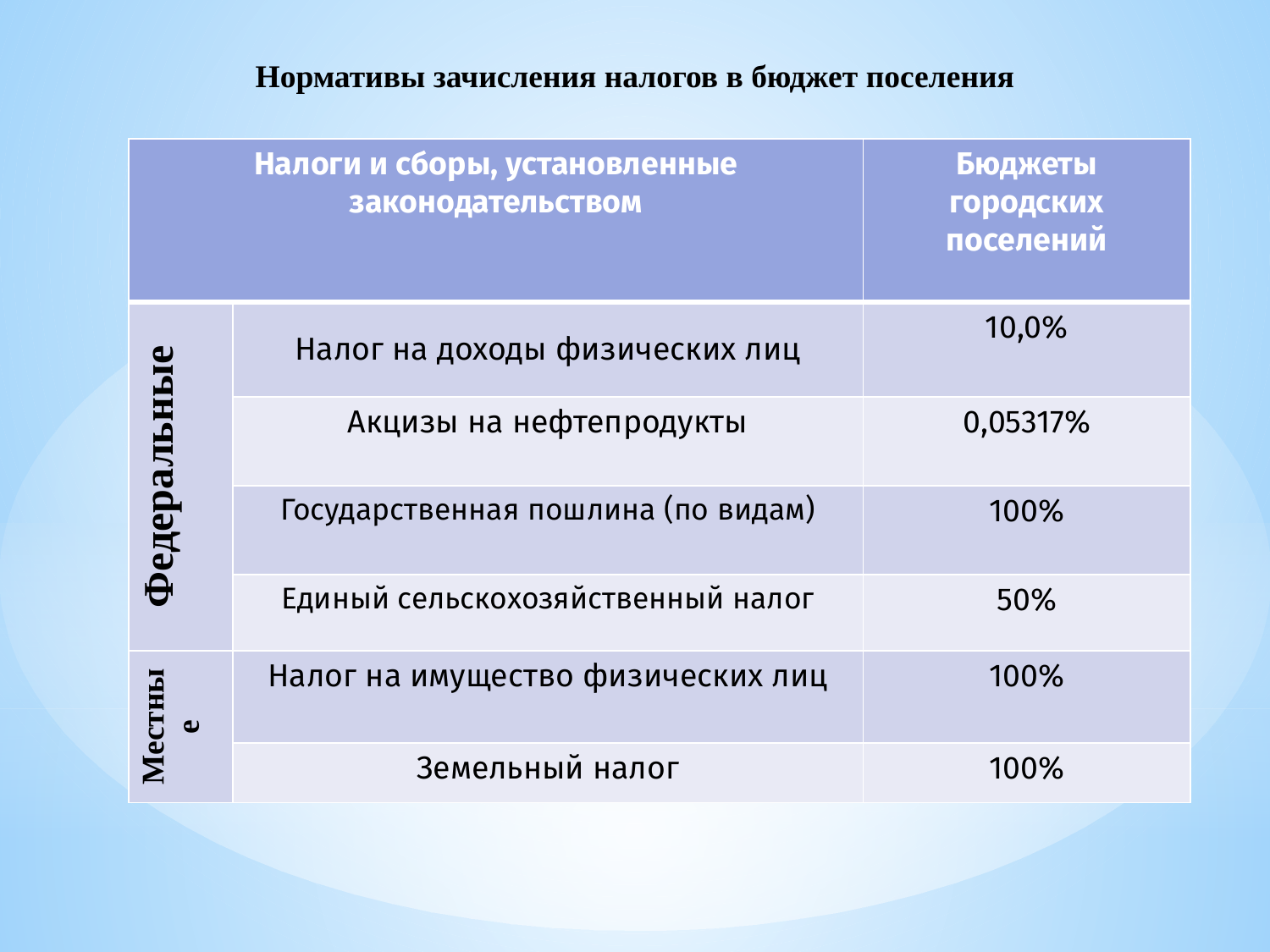

# Нормативы зачисления налогов в бюджет поселения Поддорского муниципального района
| Налоги и сборы, установленные законодательством |  | Бюджеты городских поселений |
| --- | --- | --- |
| Федеральные | Налог на доходы физических лиц | 10,0% |
|  | Акцизы на нефтепродукты | 0,05317% |
|  | Государственная пошлина (по видам) | 100% |
|  | Единый сельскохозяйственный налог | 50% |
| Местные | Налог на имущество физических лиц | 100% |
|  | Земельный налог | 100% |